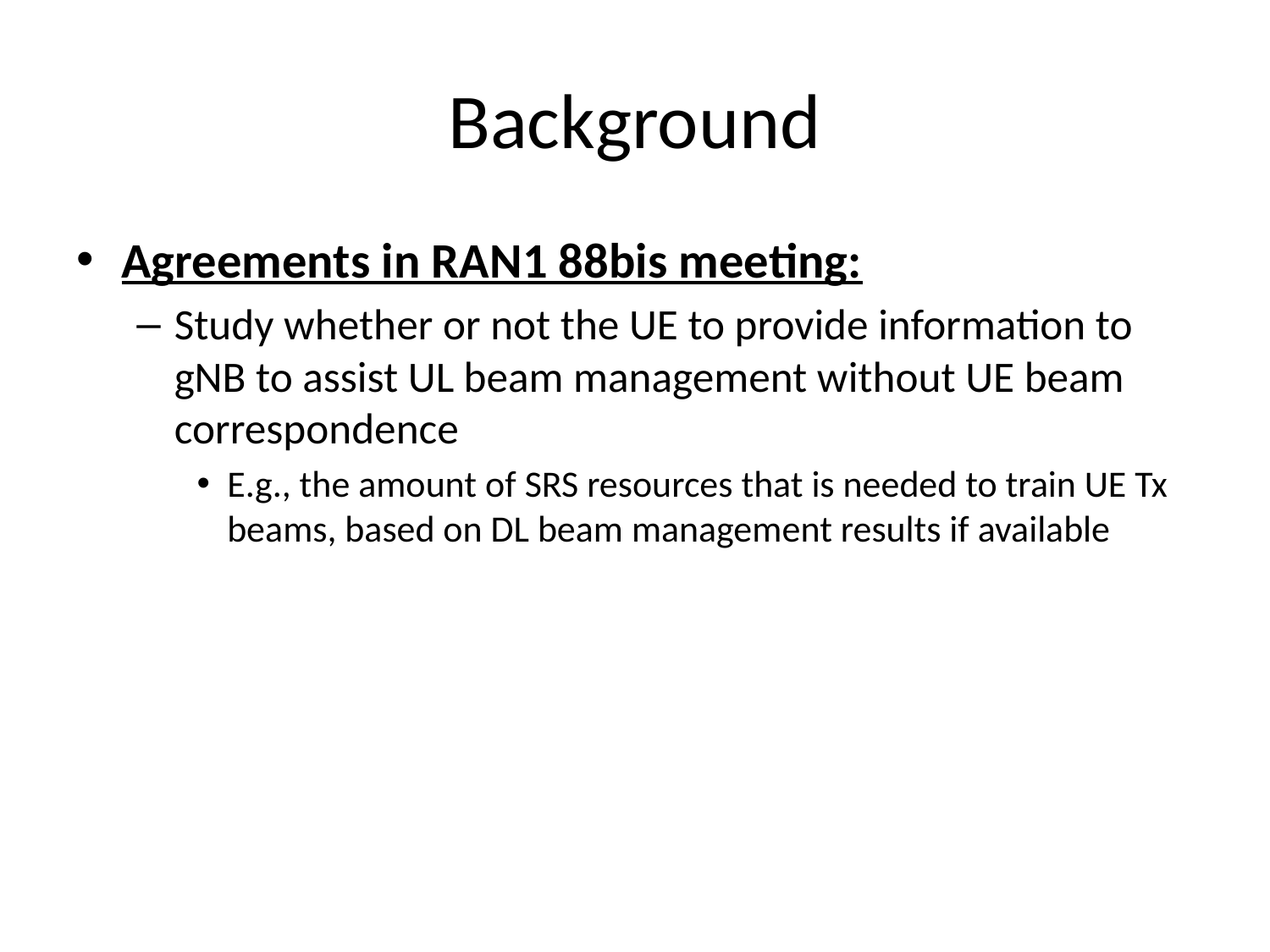

# Background
Agreements in RAN1 88bis meeting:
Study whether or not the UE to provide information to gNB to assist UL beam management without UE beam correspondence
E.g., the amount of SRS resources that is needed to train UE Tx beams, based on DL beam management results if available